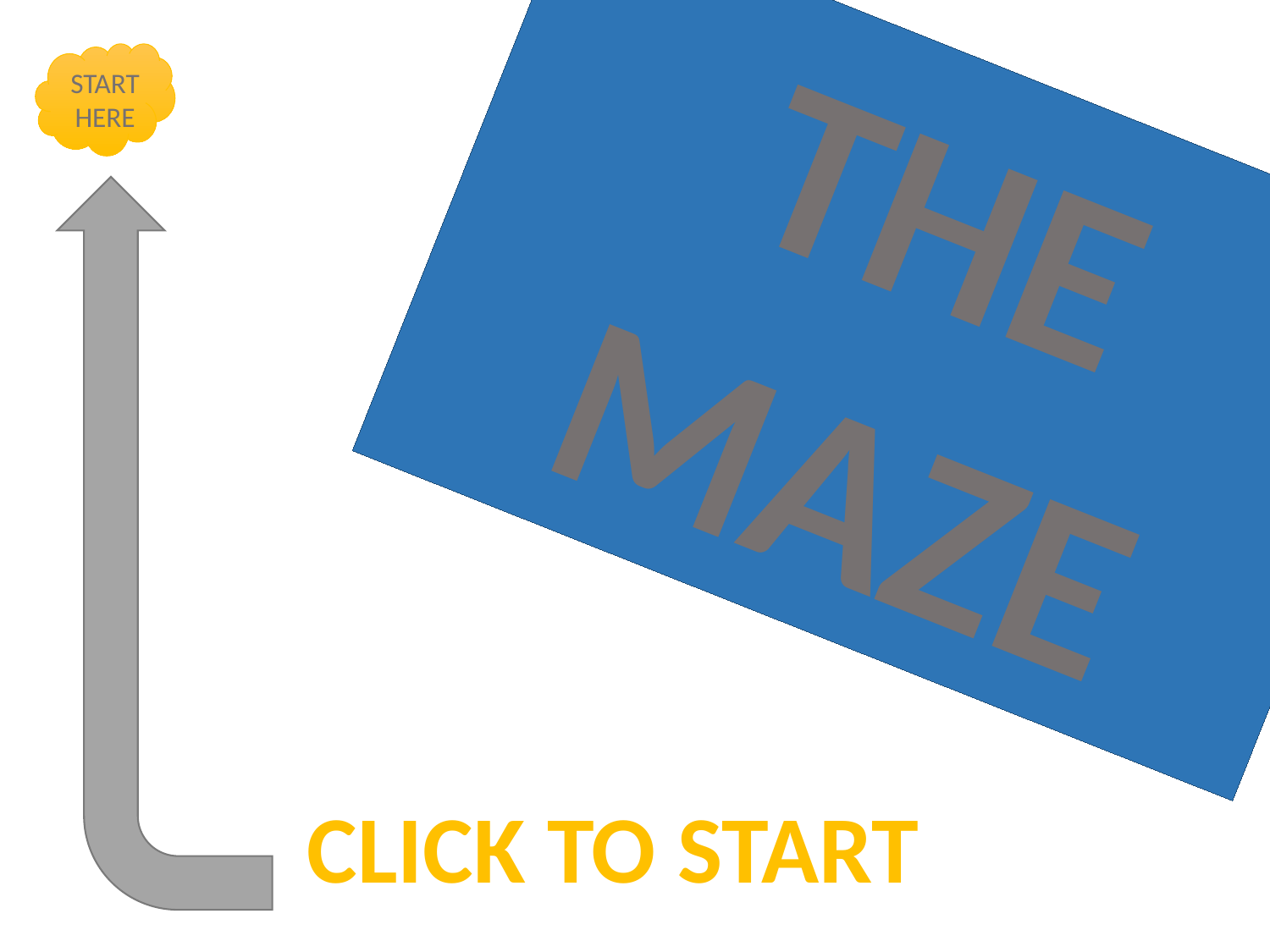

THE MAZE
START
HERE

CLICK TO START